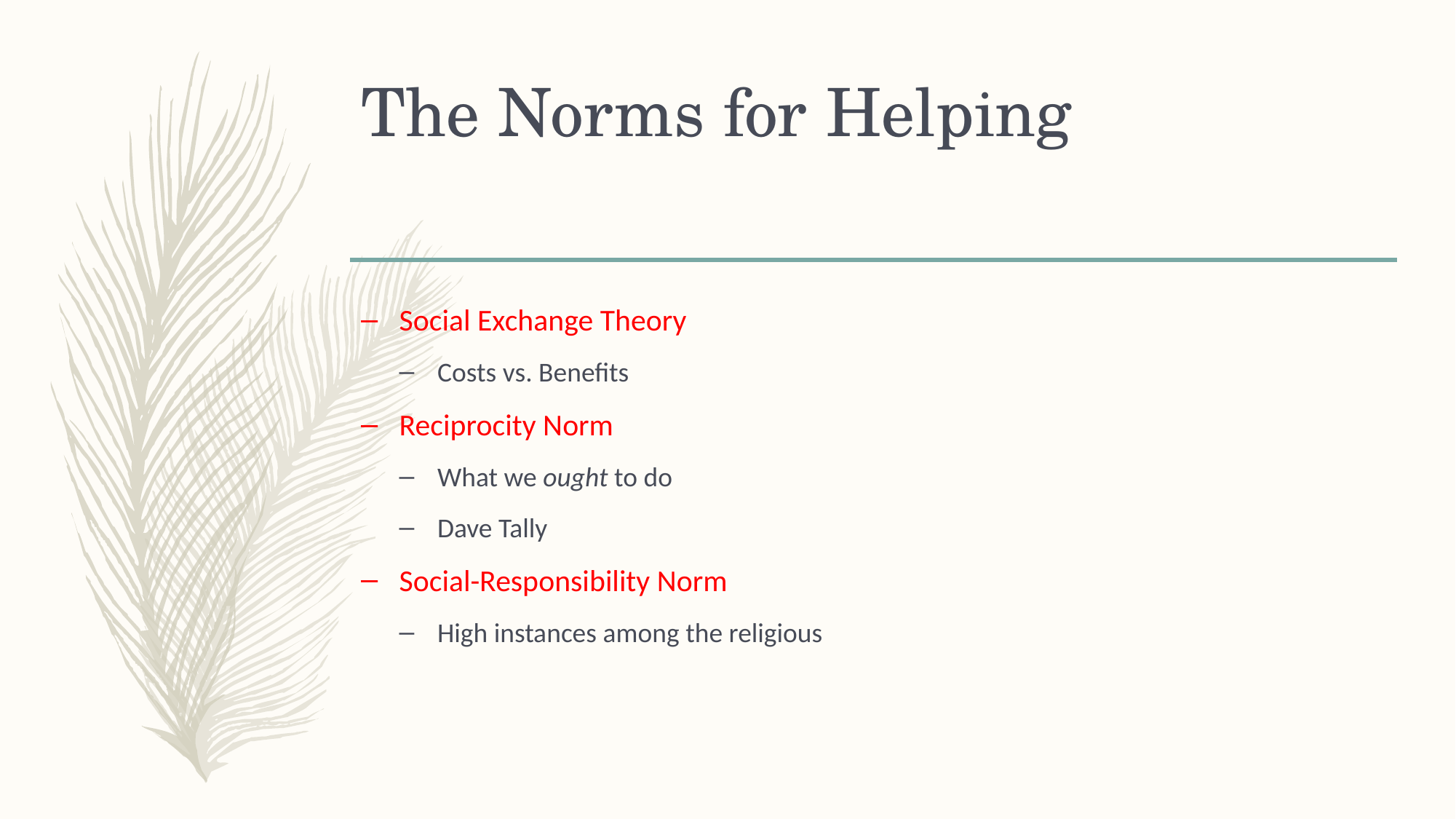

# The Norms for Helping
Social Exchange Theory
Costs vs. Benefits
Reciprocity Norm
What we ought to do
Dave Tally
Social-Responsibility Norm
High instances among the religious